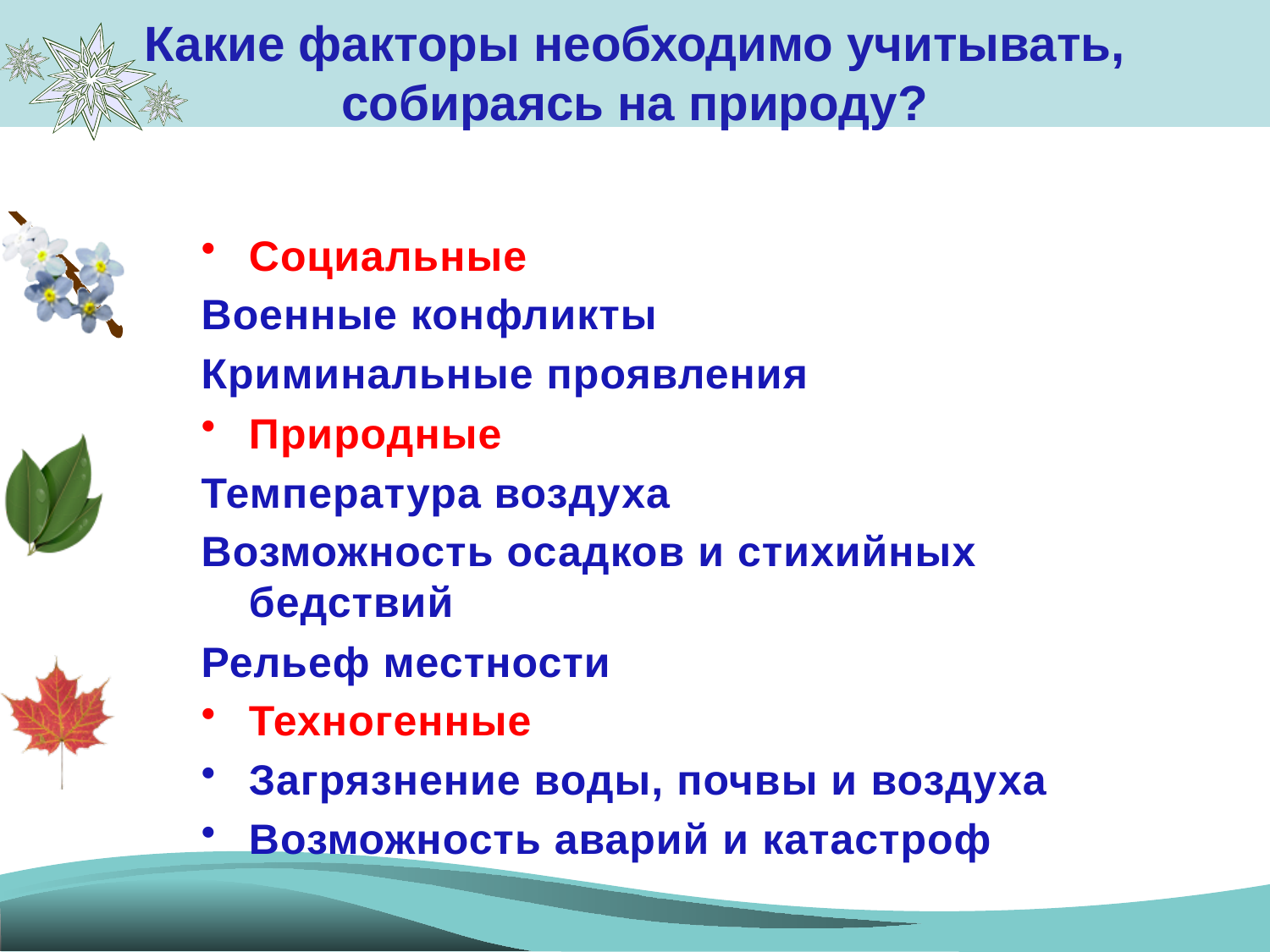

# Какие факторы необходимо учитывать, собираясь на природу?
Социальные
Военные конфликты
Криминальные проявления
Природные
Температура воздуха
Возможность осадков и стихийных бедствий
Рельеф местности
Техногенные
Загрязнение воды, почвы и воздуха
Возможность аварий и катастроф